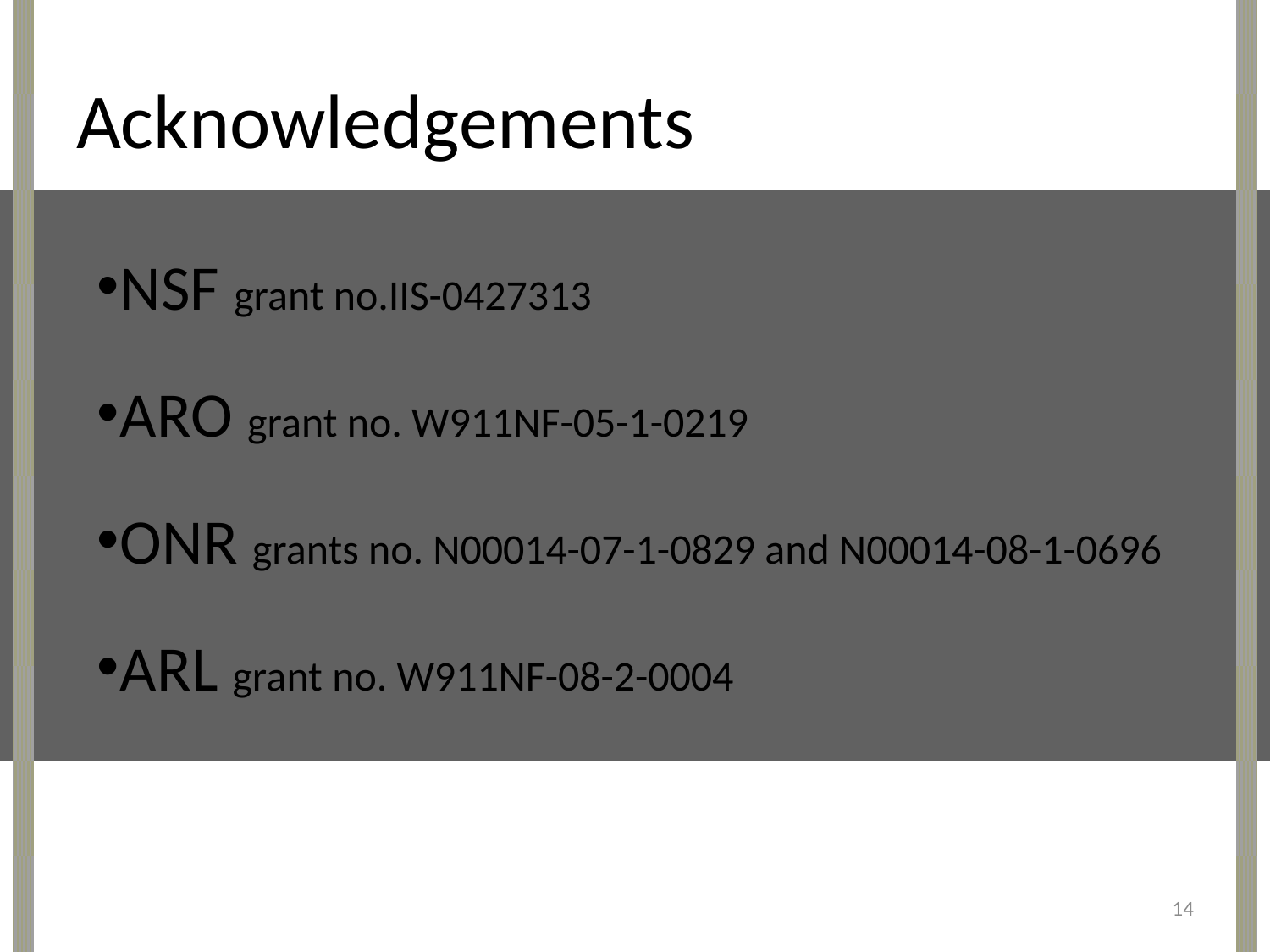

# Acknowledgements
NSF grant no.IIS-0427313
ARO grant no. W911NF-05-1-0219
ONR grants no. N00014-07-1-0829 and N00014-08-1-0696
ARL grant no. W911NF-08-2-0004
14